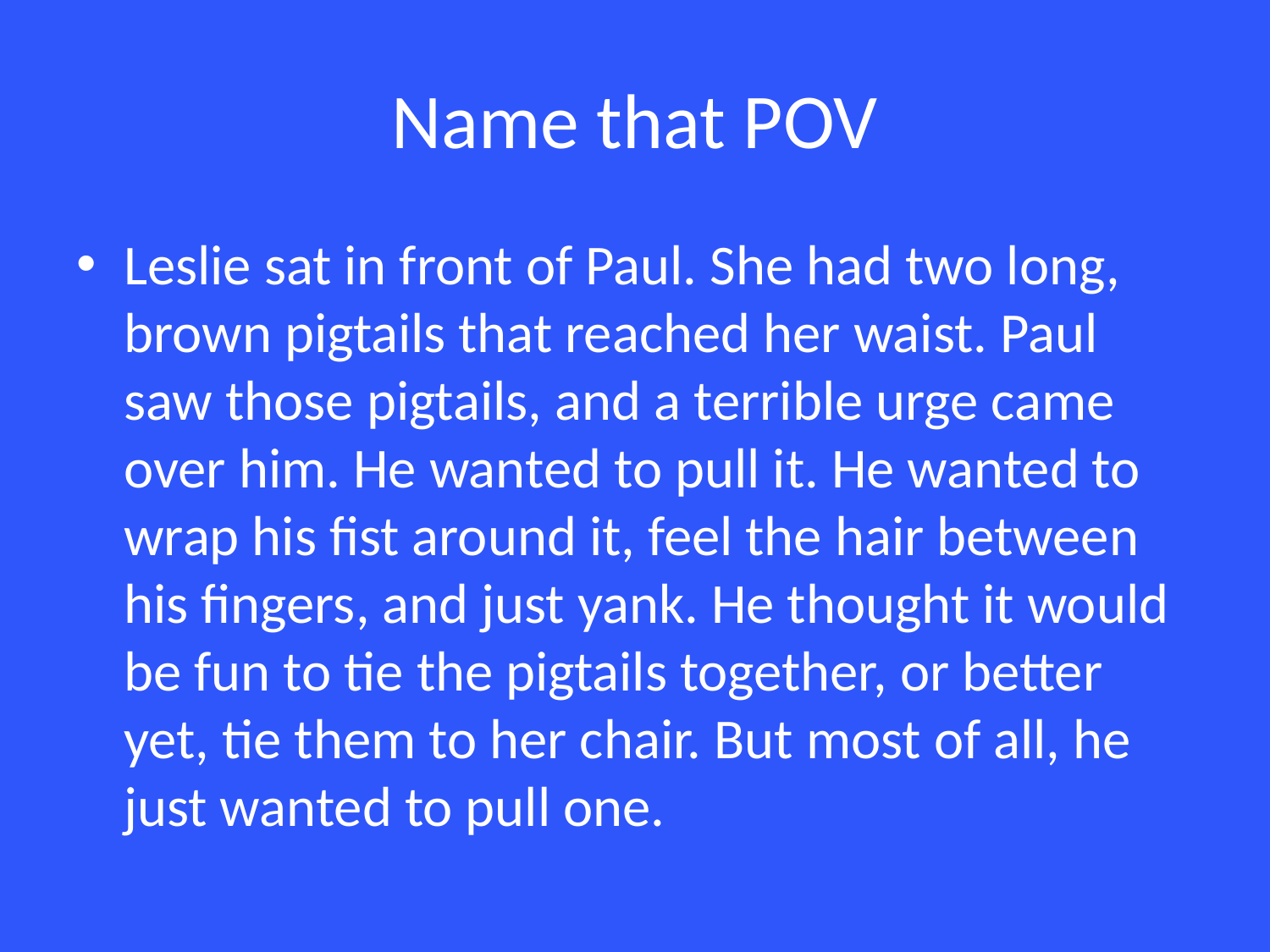

# Name that POV
Leslie sat in front of Paul. She had two long, brown pigtails that reached her waist. Paul saw those pigtails, and a terrible urge came over him. He wanted to pull it. He wanted to wrap his fist around it, feel the hair between his fingers, and just yank. He thought it would be fun to tie the pigtails together, or better yet, tie them to her chair. But most of all, he just wanted to pull one.